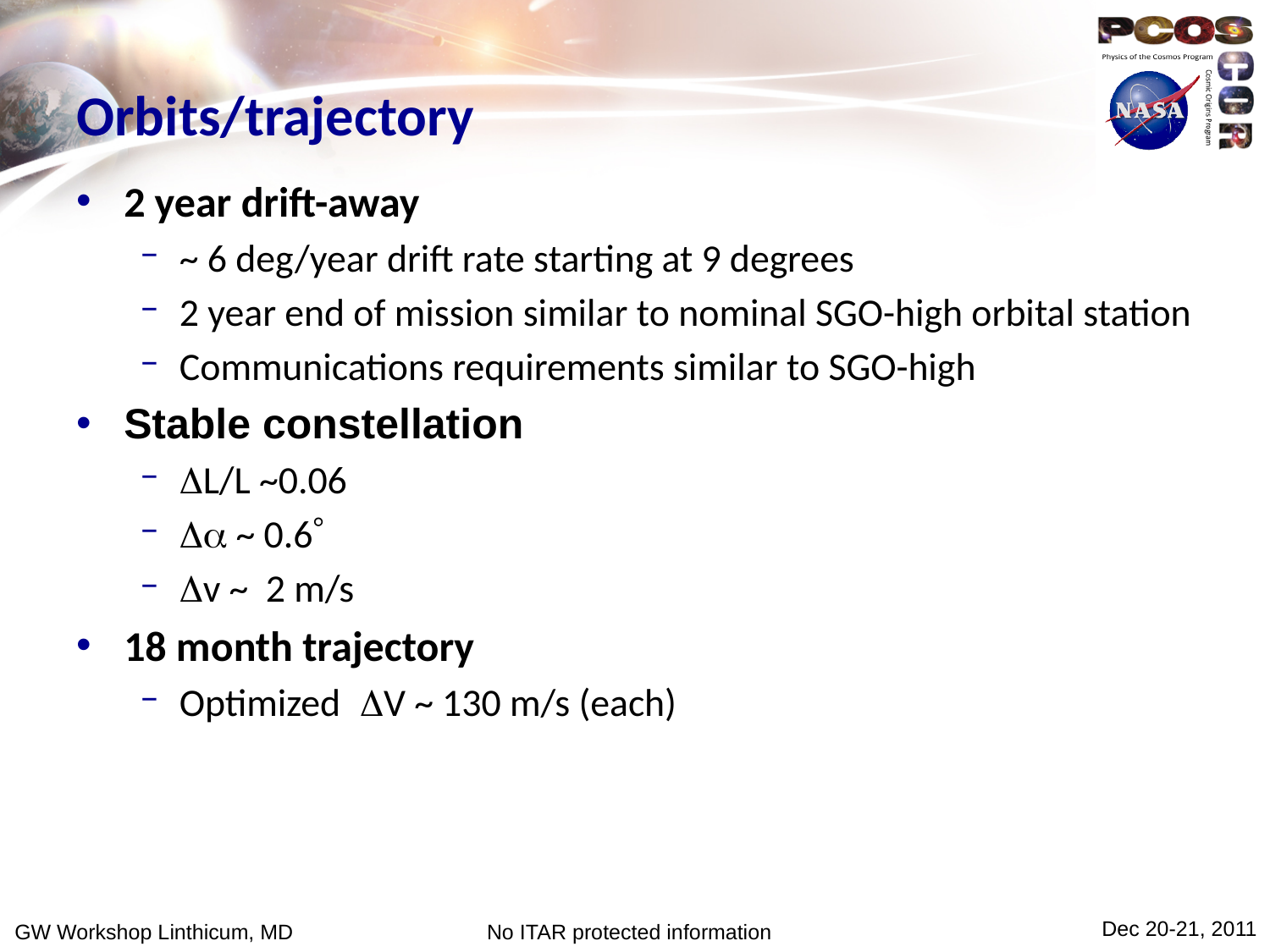

# Orbits/trajectory
2 year drift-away
~ 6 deg/year drift rate starting at 9 degrees
2 year end of mission similar to nominal SGO-high orbital station
Communications requirements similar to SGO-high
Stable constellation
ΔL/L ~0.06
Δα ~ 0.6°
Δv ~  2 m/s
18 month trajectory
Optimized ΔV ~ 130 m/s (each)